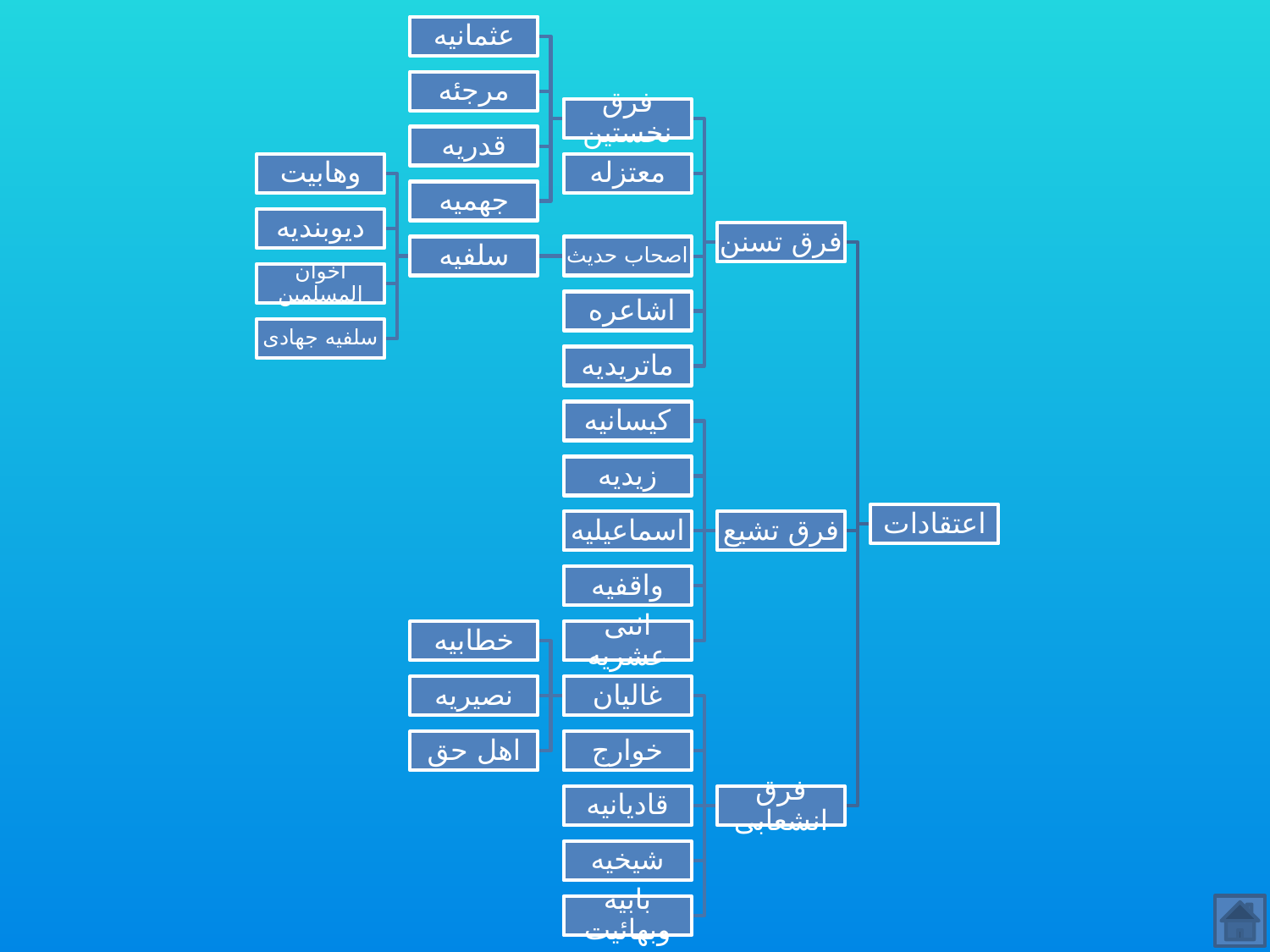

اعتقادات
فرق تسنن
فرق نخستین
عثمانیه
مرجئه
قدریه
جهمیه
معتزله
اصحاب حدیث
سلفیه
وهابیت
دیوبندیه
اخوان المسلمین
سلفیه جهادی
اشاعره
ماتریدیه
فرق تشیع
کیسانیه
زیدیه
اسماعیلیه
واقفیه
اثنی عشریه
فرق انشعابی
غالیان
خطابیه
نصیریه
اهل حق
خوارج
قادیانیه
شیخیه
بابیه وبهائیت